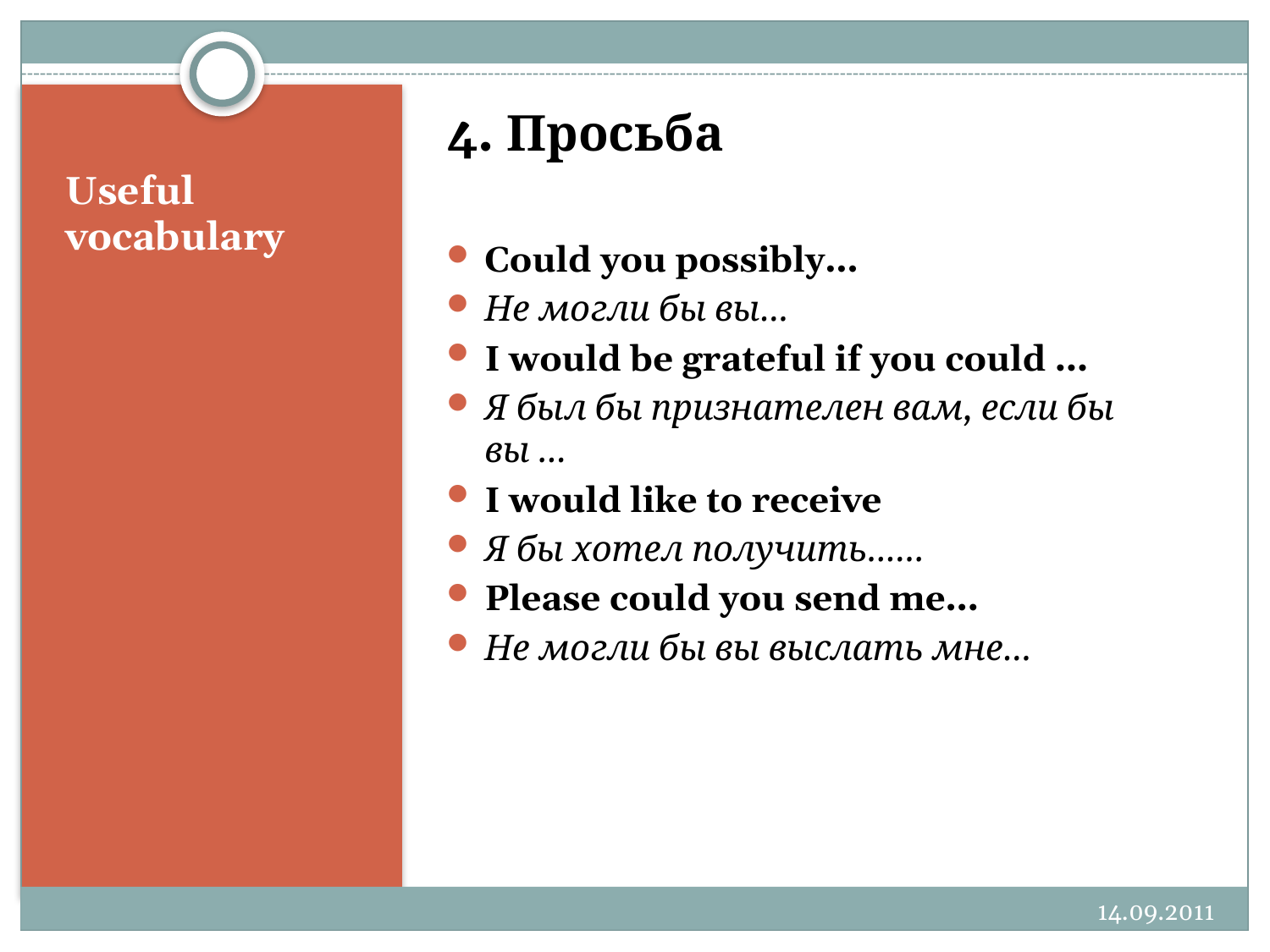

4. Просьба

Could you possibly…
Не могли бы вы…
I would be grateful if you could …
Я был бы признателен вам, если бы вы ...
I would like to receive
Я бы хотел получить……
Please could you send me…
Не могли бы вы выслать мне…

# Useful vocabulary
14.09.2011